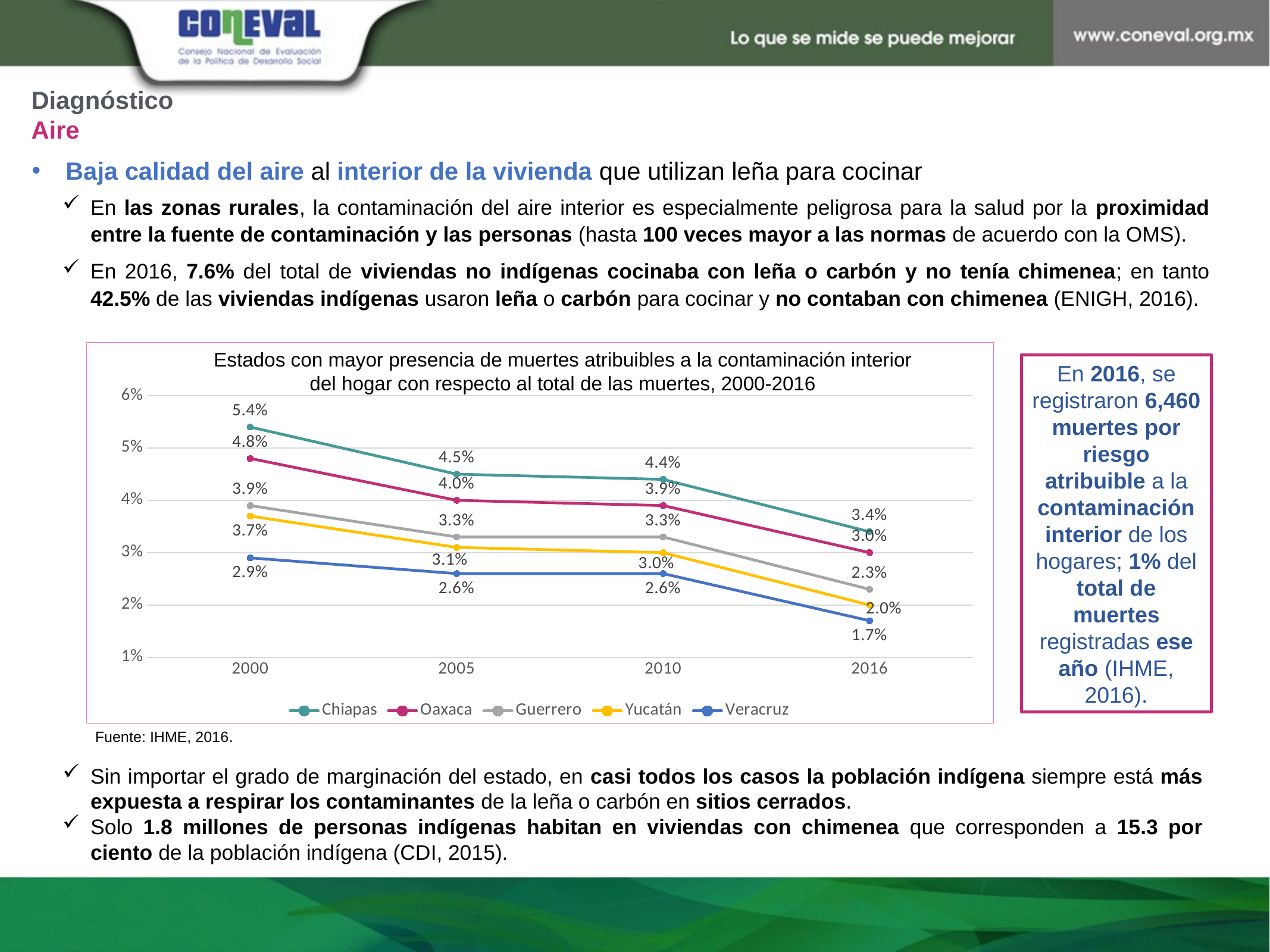

Diagnóstico
Aire
Baja calidad del aire al interior de la vivienda que utilizan leña para cocinar
En las zonas rurales, la contaminación del aire interior es especialmente peligrosa para la salud por la proximidad entre la fuente de contaminación y las personas (hasta 100 veces mayor a las normas de acuerdo con la OMS).
En 2016, 7.6% del total de viviendas no indígenas cocinaba con leña o carbón y no tenía chimenea; en tanto 42.5% de las viviendas indígenas usaron leña o carbón para cocinar y no contaban con chimenea (ENIGH, 2016).

### Chart

| Category | Chiapas | Oaxaca | Guerrero | Yucatán | Veracruz |
|---|---|---|---|---|---|
| 2000 | 0.054 | 0.048 | 0.039 | 0.037 | 0.029 |
| 2005 | 0.045 | 0.04 | 0.033 | 0.031 | 0.026 |
| 2010 | 0.044 | 0.039 | 0.033 | 0.03 | 0.026 |
| 2016 | 0.034 | 0.03 | 0.023 | 0.02 | 0.017 |
Estados con mayor presencia de muertes atribuibles a la contaminación interior del hogar con respecto al total de las muertes, 2000-2016
En 2016, se registraron 6,460 muertes por riesgo atribuible a la contaminación interior de los hogares; 1% del total de muertes registradas ese año (IHME, 2016).
Fuente: IHME, 2016.
Sin importar el grado de marginación del estado, en casi todos los casos la población indígena siempre está más expuesta a respirar los contaminantes de la leña o carbón en sitios cerrados.
Solo 1.8 millones de personas indígenas habitan en viviendas con chimenea que corresponden a 15.3 por ciento de la población indígena (CDI, 2015).